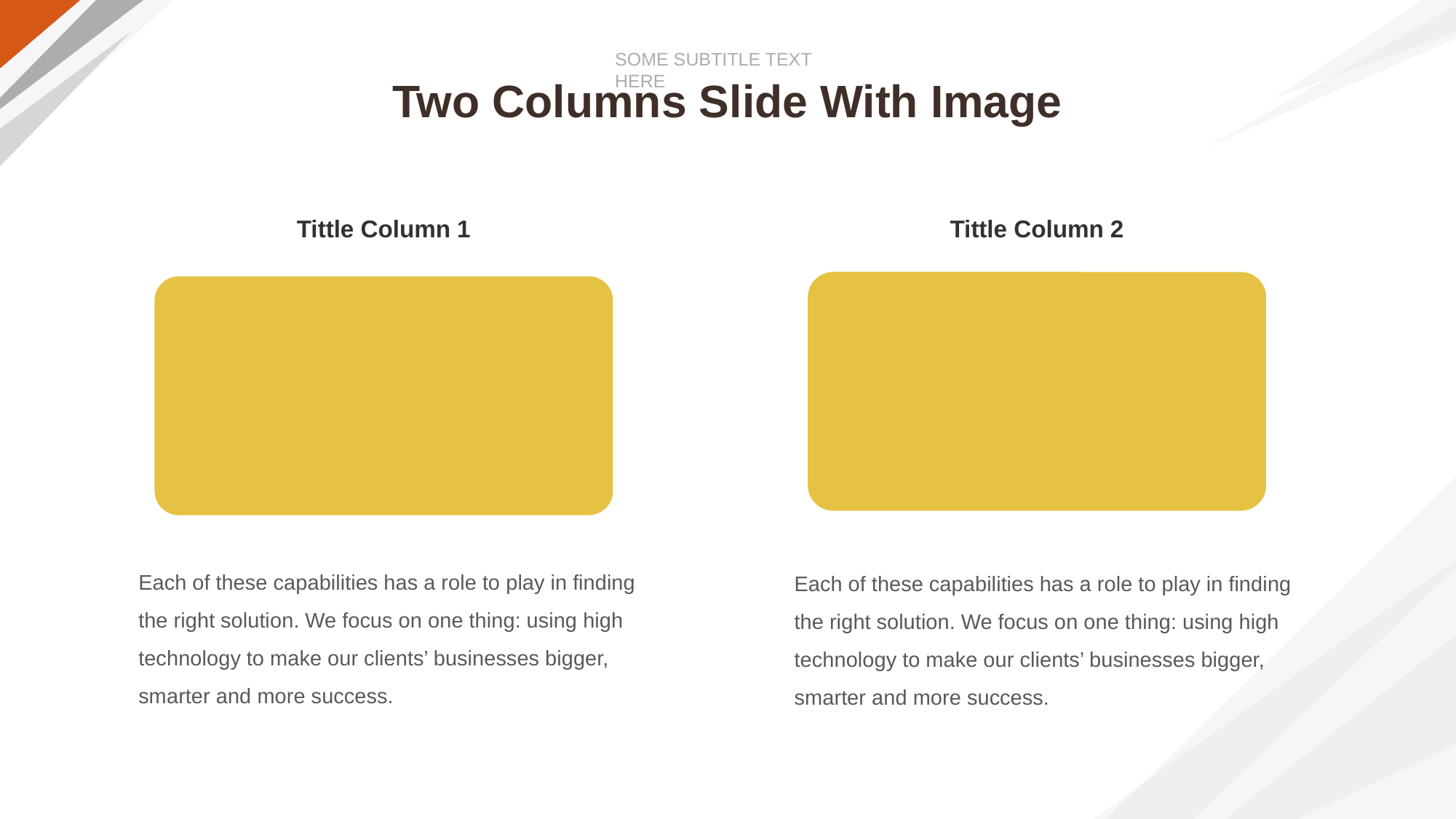

SOME SUBTITLE TEXT HERE
# Two Columns Slide With Image
Tittle Column 1
Tittle Column 2

Each of these capabilities has a role to play in finding the right solution. We focus on one thing: using high technology to make our clients’ businesses bigger, smarter and more success.
Each of these capabilities has a role to play in finding the right solution. We focus on one thing: using high technology to make our clients’ businesses bigger, smarter and more success.